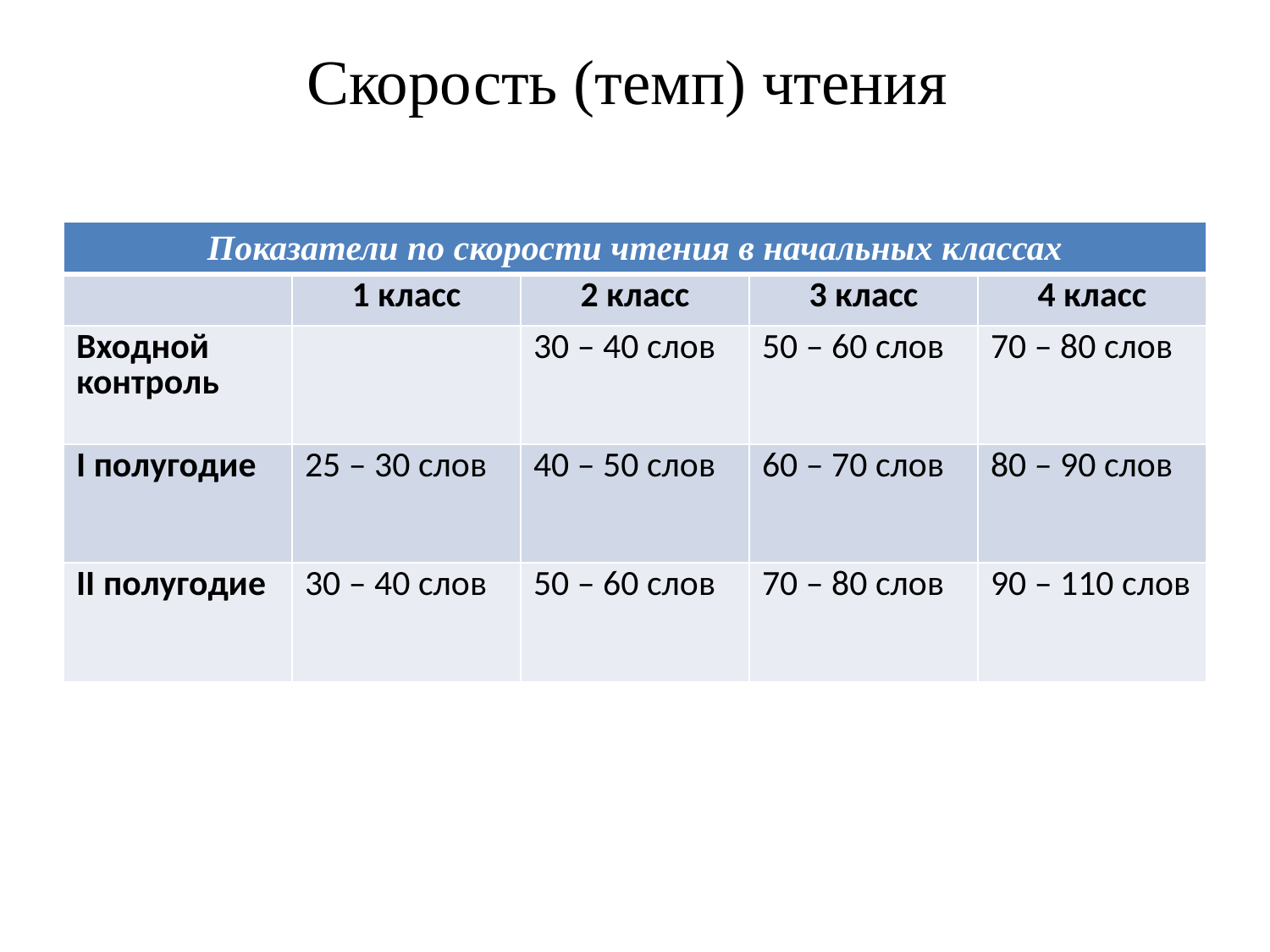

# Скорость (темп) чтения
| Показатели по скорости чтения в начальных классах |  |  |  |  |
| --- | --- | --- | --- | --- |
|  | 1 класс | 2 класс | 3 класс | 4 класс |
| Входной контроль |  | 30 – 40 слов | 50 – 60 слов | 70 – 80 слов |
| I полугодие | 25 – 30 слов | 40 – 50 слов | 60 – 70 слов | 80 – 90 слов |
| II полугодие | 30 – 40 слов | 50 – 60 слов | 70 – 80 слов | 90 – 110 слов |